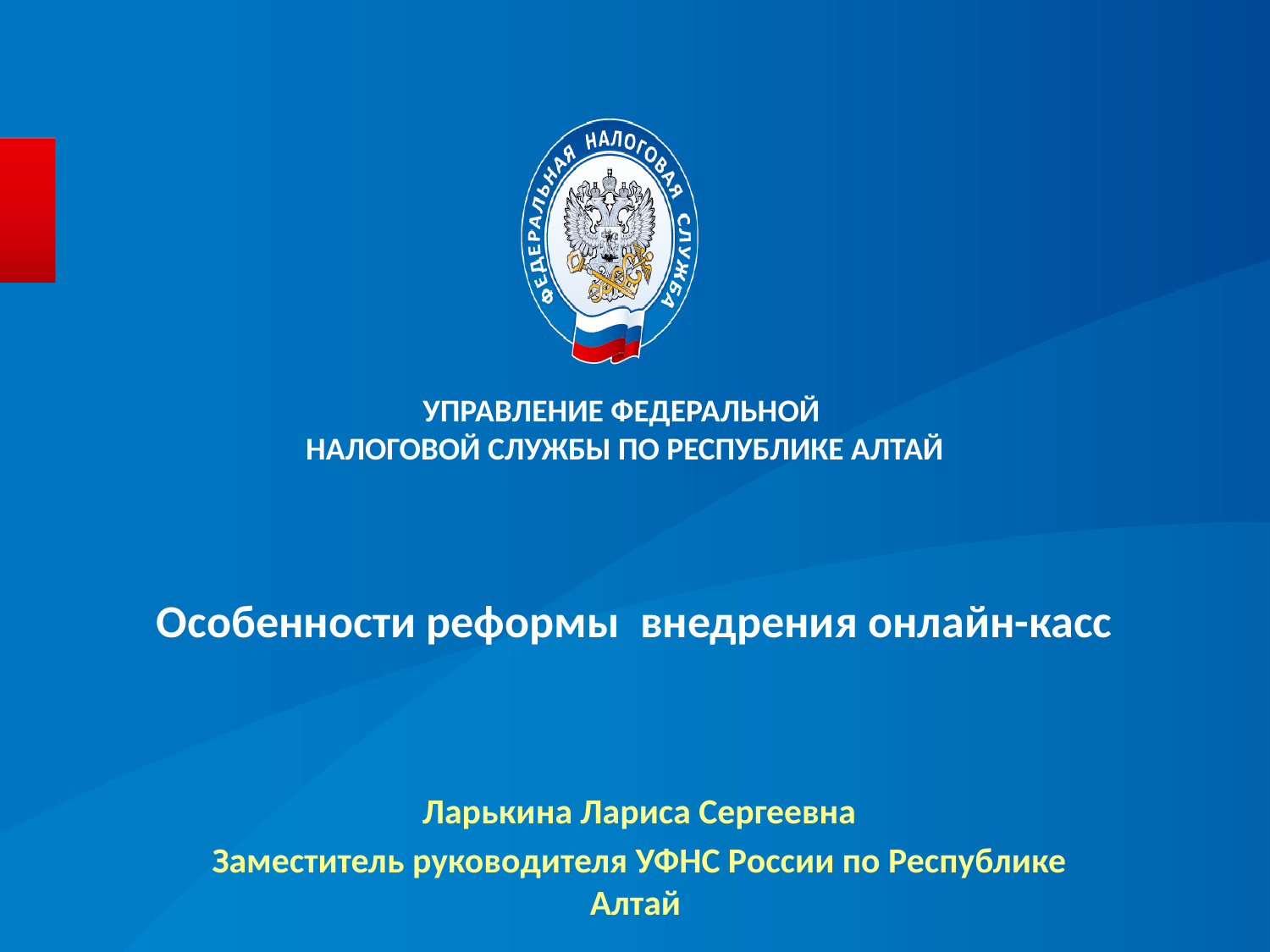

УПРАВЛЕНИЕ ФЕДЕРАЛЬНОЙ
НАЛОГОВОЙ СЛУЖБЫ ПО РЕСПУБЛИКЕ АЛТАЙ

# Особенности реформы  внедрения онлайн-касс
Ларькина Лариса Сергеевна
Заместитель руководителя УФНС России по Республике Алтай